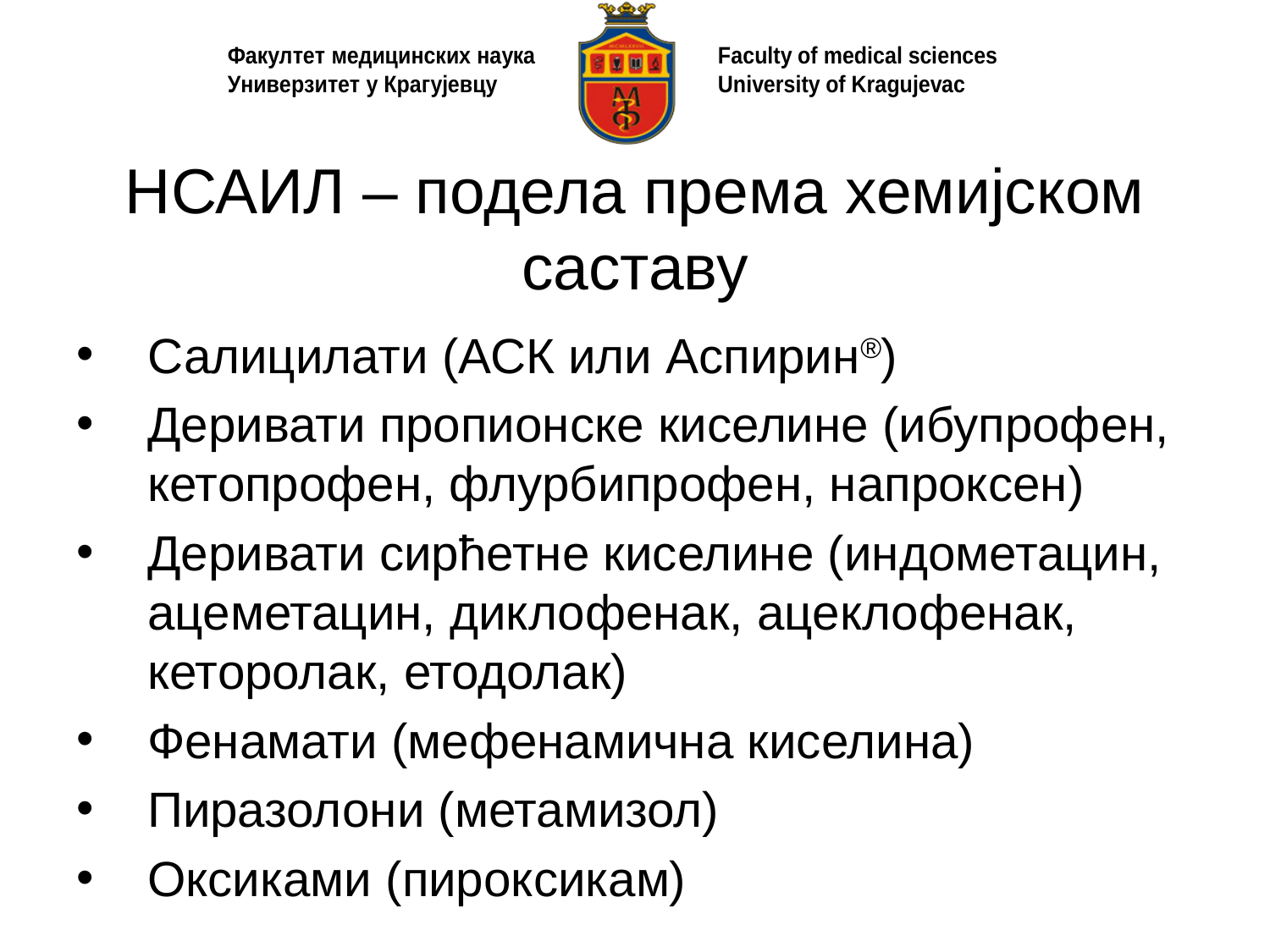

# НСАИЛ – подела према хемијском саставу
Салицилати (АСК или Аспирин®)
Деривати пропионске киселине (ибупрофен, кетопрофен, флурбипрофен, напроксен)
Деривати сирћетне киселине (индометацин, ацеметацин, диклофенак, ацеклофенак, кеторолак, етодолак)
Фенамати (мефенамична киселина)
Пиразолони (метамизол)
Оксиками (пироксикам)